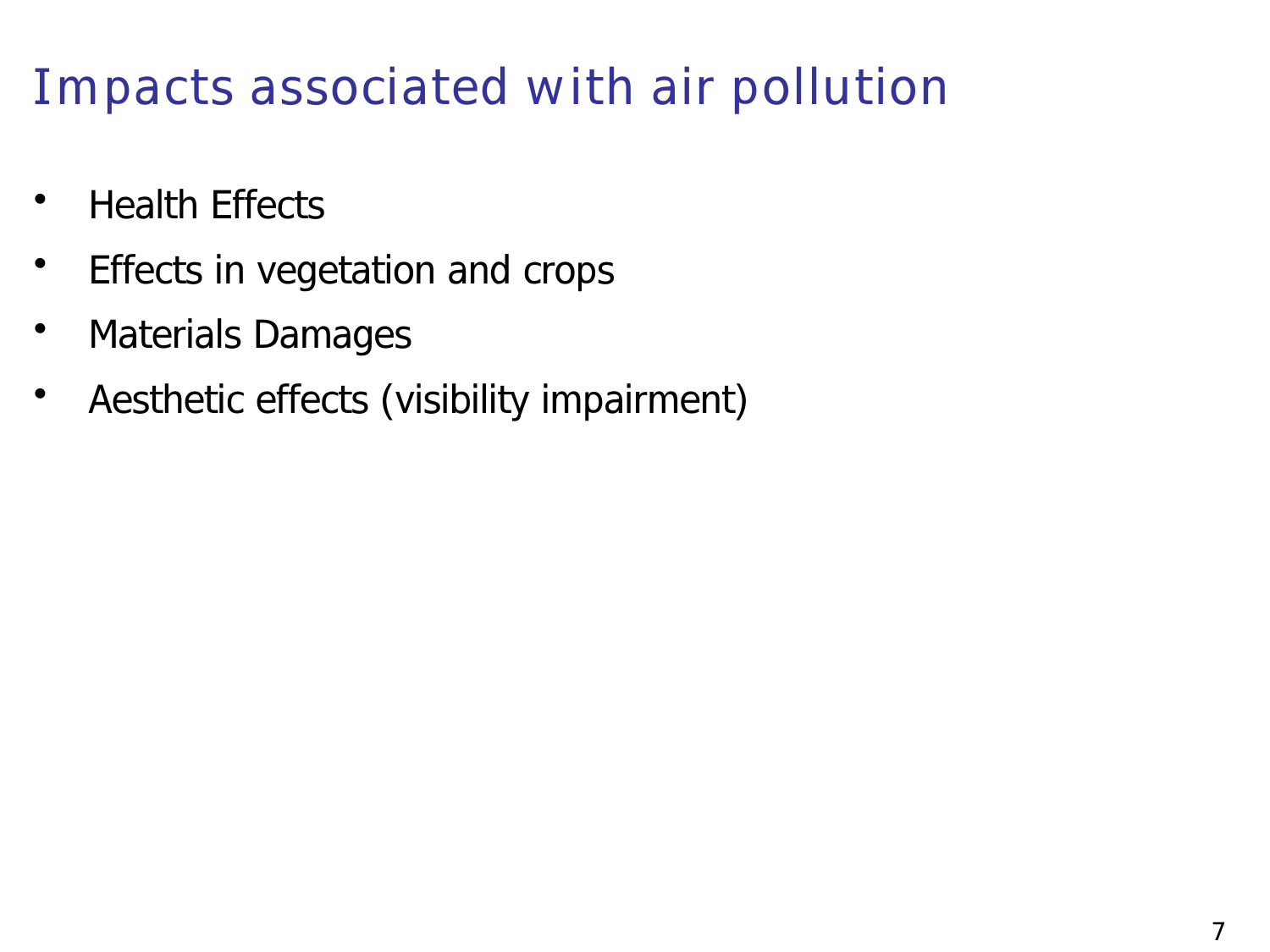

# Impacts associated with air pollution
Health Effects
Effects in vegetation and crops
Materials Damages
Aesthetic effects (visibility impairment)

7